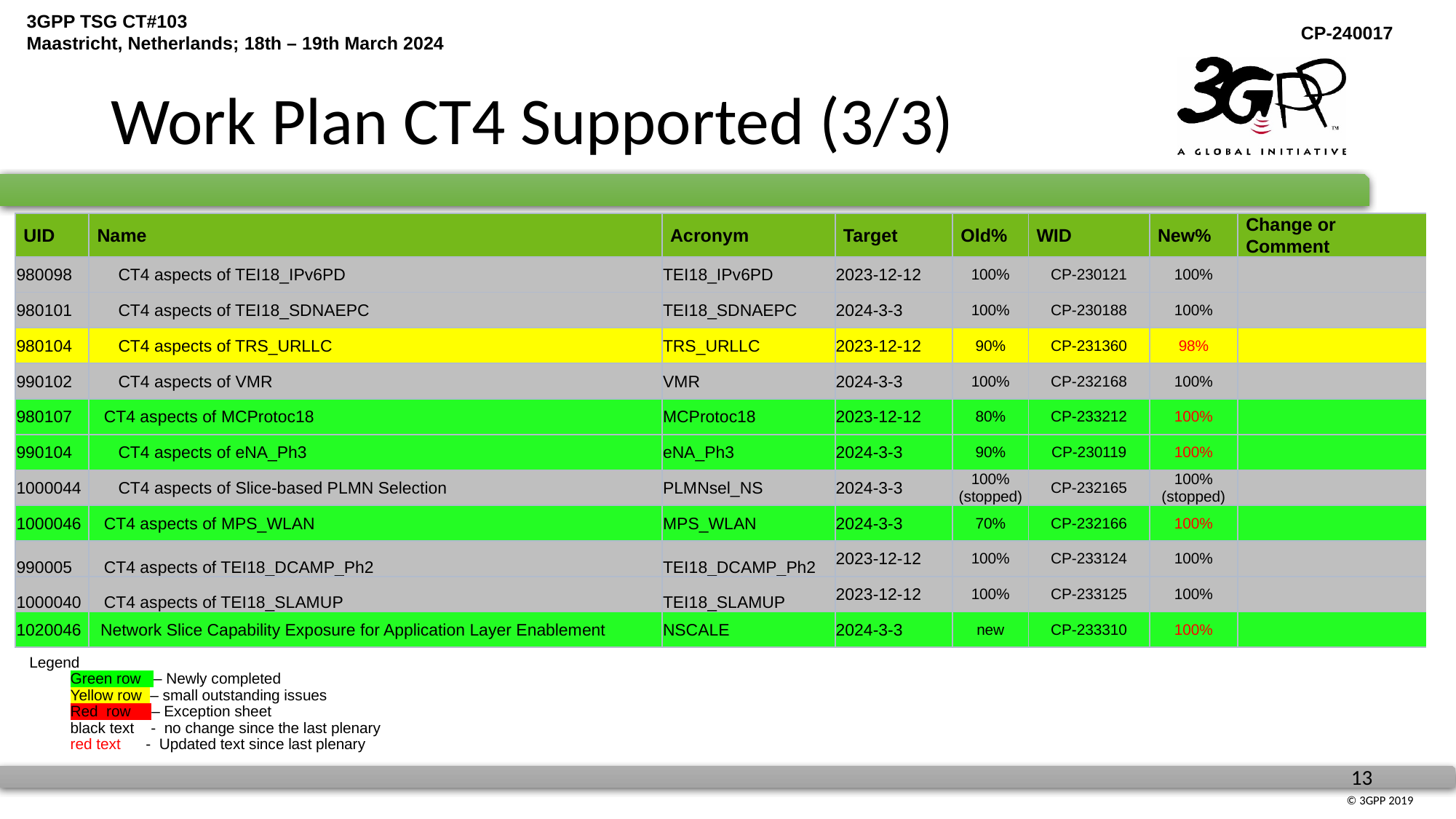

# Work Plan CT4 Supported (3/3)
| UID | Name | Acronym | Target | Old% | WID | New% | Change or Comment |
| --- | --- | --- | --- | --- | --- | --- | --- |
| 980098 | CT4 aspects of TEI18\_IPv6PD | TEI18\_IPv6PD | 2023-12-12 | 100% | CP-230121 | 100% |  |
| 980101 | CT4 aspects of TEI18\_SDNAEPC | TEI18\_SDNAEPC | 2024-3-3 | 100% | CP-230188 | 100% |  |
| 980104 | CT4 aspects of TRS\_URLLC | TRS\_URLLC | 2023-12-12 | 90% | CP-231360 | 98% |  |
| 990102 | CT4 aspects of VMR | VMR | 2024-3-3 | 100% | CP-232168 | 100% |  |
| 980107 | CT4 aspects of MCProtoc18 | MCProtoc18 | 2023-12-12 | 80% | CP-233212 | 100% |  |
| 990104 | CT4 aspects of eNA\_Ph3 | eNA\_Ph3 | 2024-3-3 | 90% | CP-230119 | 100% |  |
| 1000044 | CT4 aspects of Slice-based PLMN Selection | PLMNsel\_NS | 2024-3-3 | 100% (stopped) | CP-232165 | 100% (stopped) |  |
| 1000046 | CT4 aspects of MPS\_WLAN | MPS\_WLAN | 2024-3-3 | 70% | CP-232166 | 100% |  |
| 990005 | CT4 aspects of TEI18\_DCAMP\_Ph2 | TEI18\_DCAMP\_Ph2 | 2023-12-12 | 100% | CP-233124 | 100% |  |
| 1000040 | CT4 aspects of TEI18\_SLAMUP | TEI18\_SLAMUP | 2023-12-12 | 100% | CP-233125 | 100% |  |
| 1020046 | Network Slice Capability Exposure for Application Layer Enablement | NSCALE | 2024-3-3 | new | CP-233310 | 100% |  |
Legend
Green row   – Newly completed
	Yellow row  – small outstanding issues
Red  row     – Exception sheet
	black text    -  no change since the last plenary
	red text      -  Updated text since last plenary